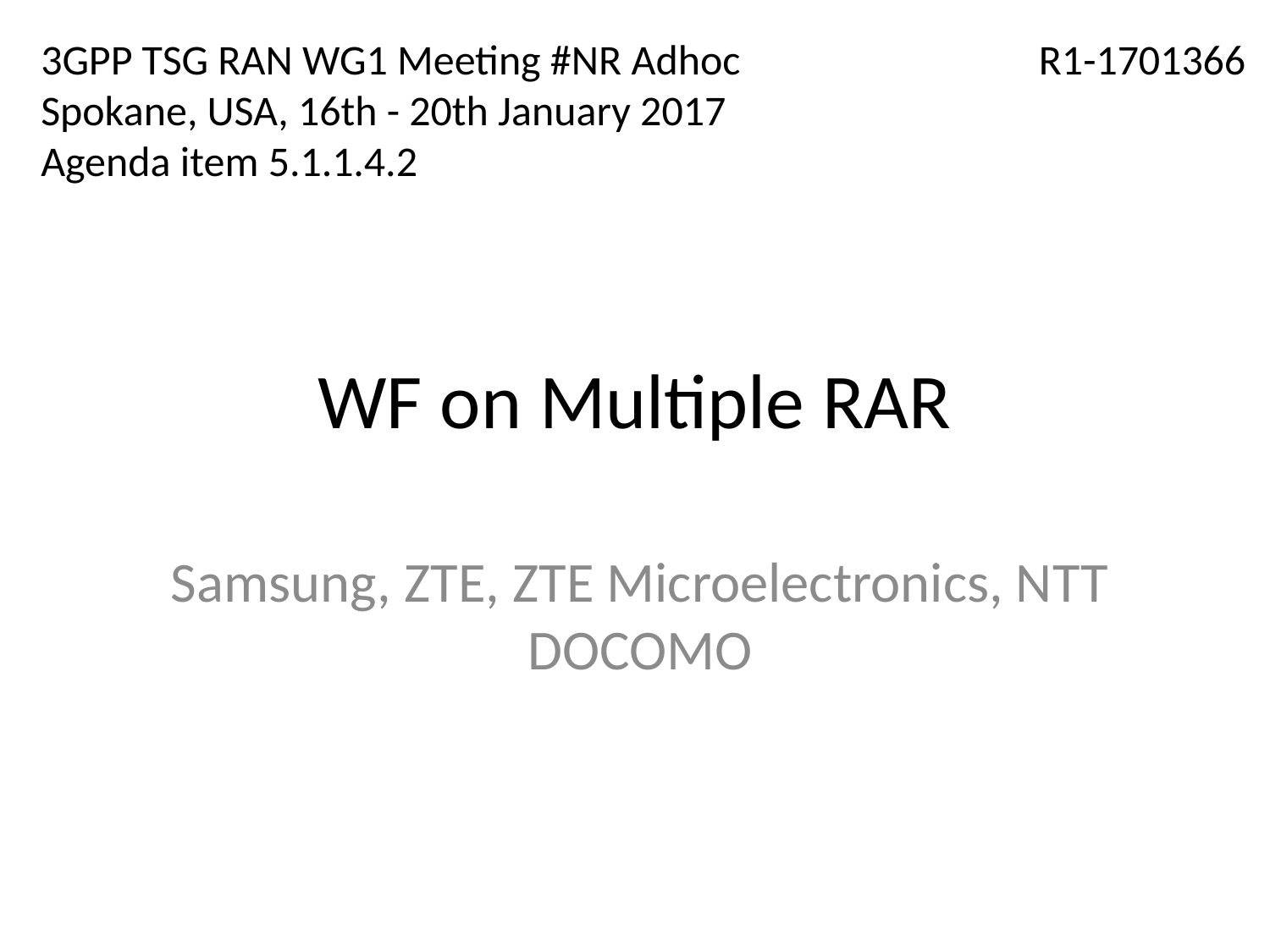

3GPP TSG RAN WG1 Meeting #NR Adhoc
Spokane, USA, 16th - 20th January 2017
Agenda item 5.1.1.4.2
R1-1701366
# WF on Multiple RAR
Samsung, ZTE, ZTE Microelectronics, NTT DOCOMO